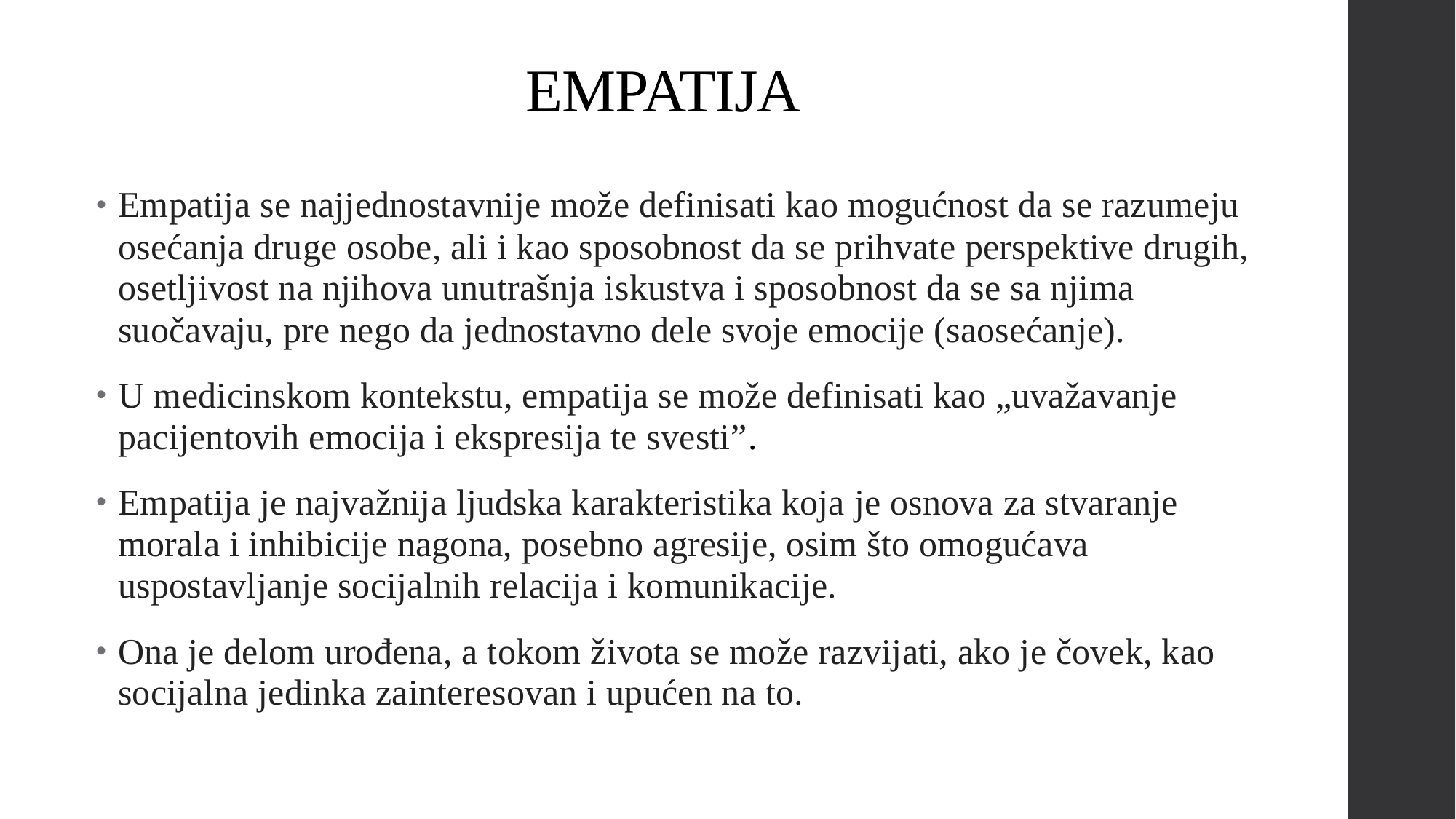

# EMPATIJA
Empatija se najjednostavnije može definisati kao mogućnost da se razumeju osećanja druge osobe, ali i kao sposobnost da se prihvate perspektive drugih, osetljivost na njihova unutrašnja iskustva i sposobnost da se sa njima suočavaju, pre nego da jednostavno dele svoje emocije (saosećanje).
U medicinskom kontekstu, empatija se može definisati kao „uvažavanje pacijentovih emocija i ekspresija te svesti”.
Empatija je najvažnija ljudska karakteristika koja je osnova za stvaranje morala i inhibicije nagona, posebno agresije, osim što omogućava uspostavljanje socijalnih relacija i komunikacije.
Ona je delom urođena, a tokom života se može razvijati, ako je čovek, kao socijalna jedinka zainteresovan i upućen na to.